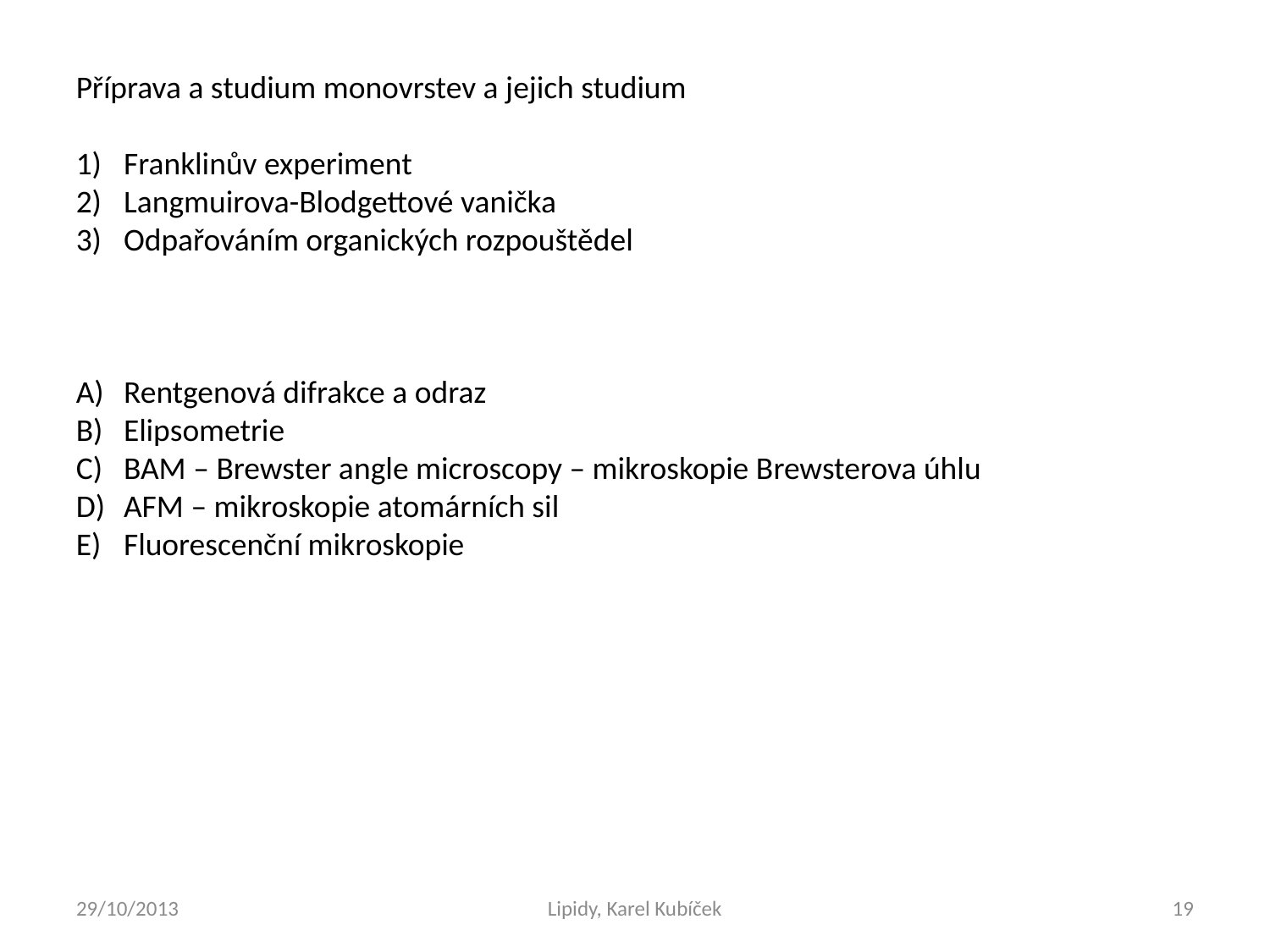

Příprava a studium monovrstev a jejich studium

Franklinův experiment
Langmuirova-Blodgettové vanička
Odpařováním organických rozpouštědel

Rentgenová difrakce a odraz
Elipsometrie
BAM – Brewster angle microscopy – mikroskopie Brewsterova úhlu
AFM – mikroskopie atomárních sil
Fluorescenční mikroskopie

29/10/2013
Lipidy, Karel Kubíček
19